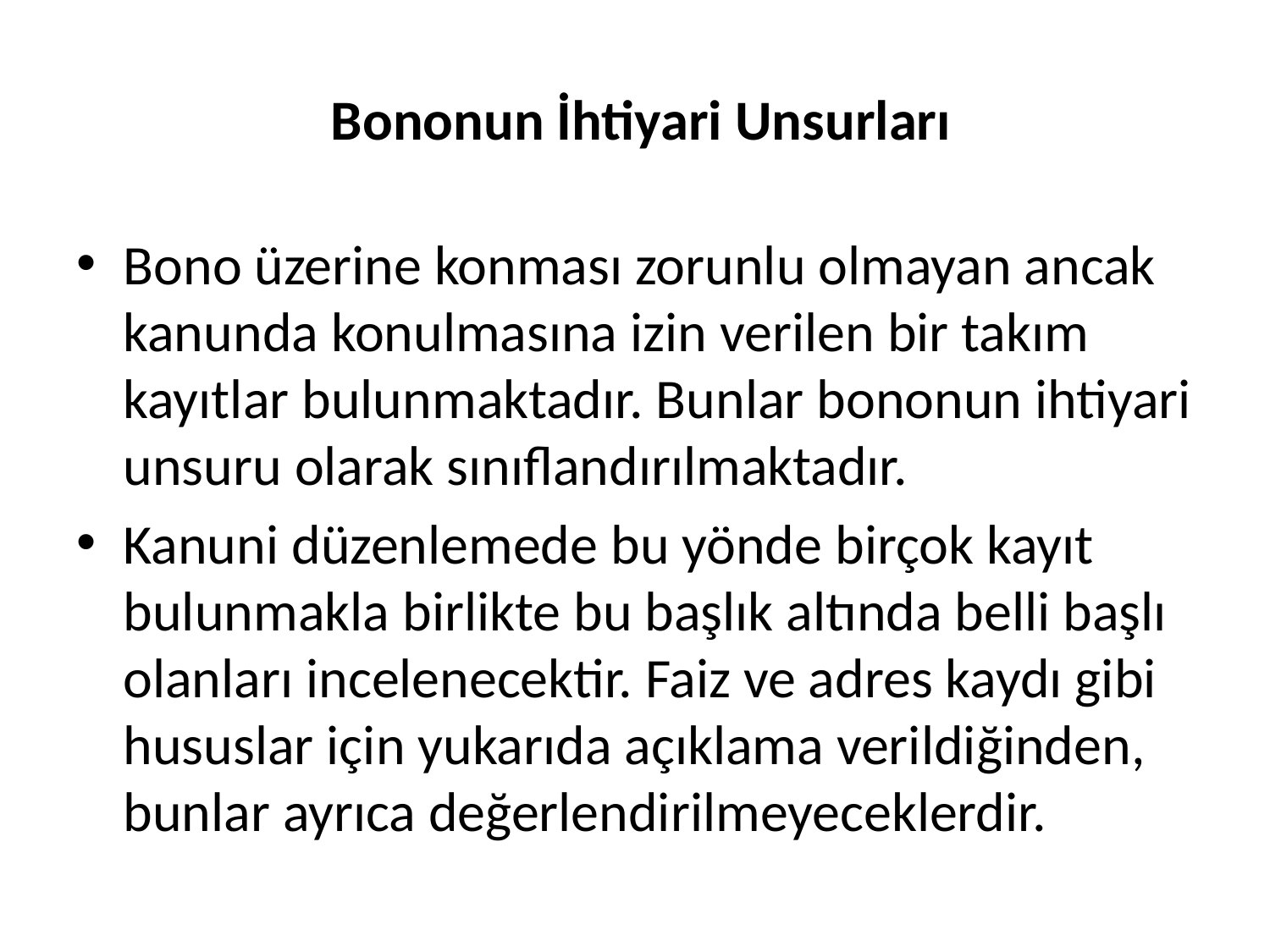

# Bononun İhtiyari Unsurları
Bono üzerine konması zorunlu olmayan ancak kanunda konulmasına izin verilen bir takım kayıtlar bulunmaktadır. Bunlar bononun ihtiyari unsuru olarak sınıflandırılmaktadır.
Kanuni düzenlemede bu yönde birçok kayıt bulunmakla birlikte bu başlık altında belli başlı olanları incelenecektir. Faiz ve adres kaydı gibi hususlar için yukarıda açıklama verildiğinden, bunlar ayrıca değerlendirilmeyeceklerdir.